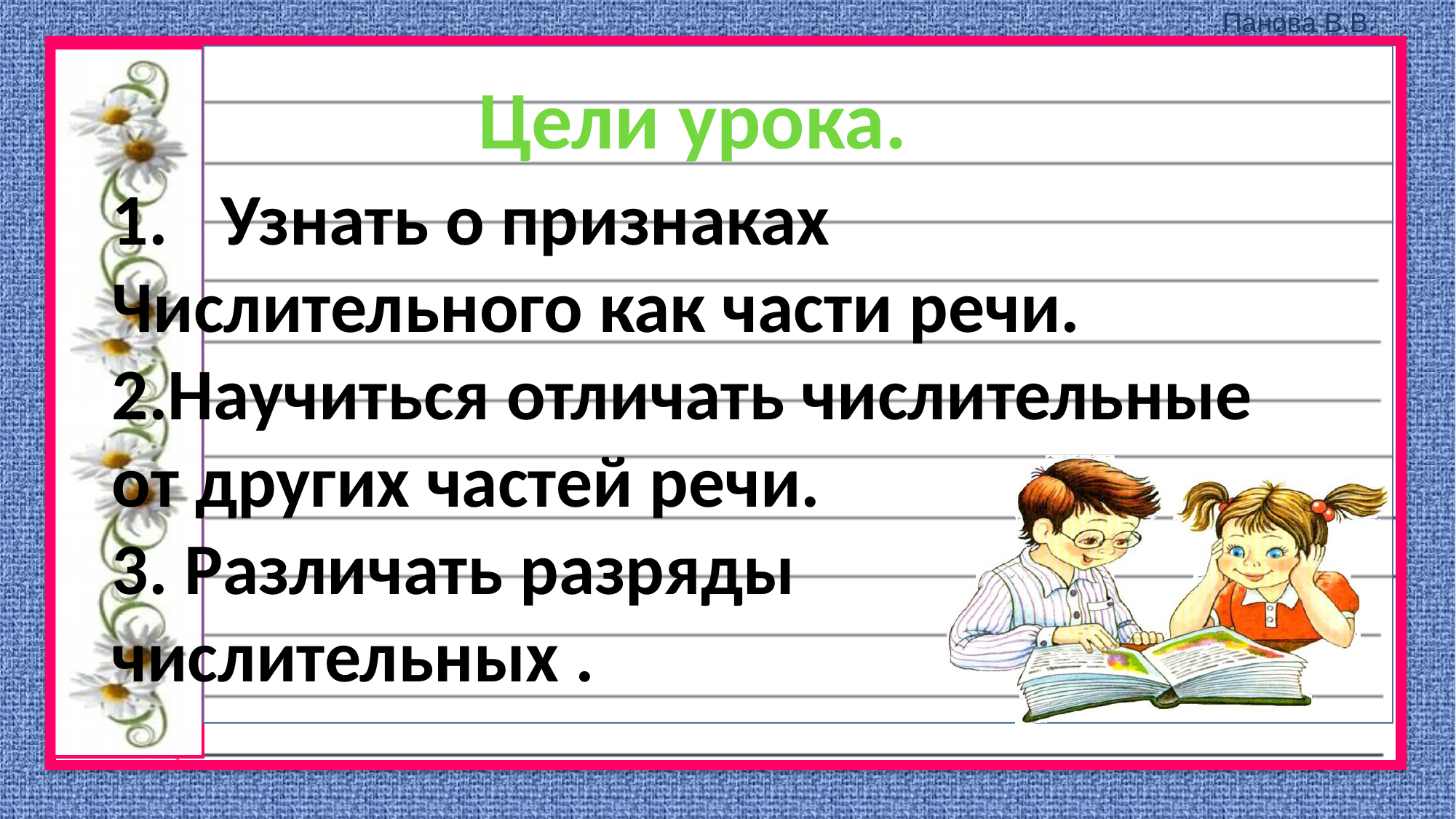

Цели урока.
Узнать о признаках
Числительного как части речи.
2.Научиться отличать числительные
от других частей речи.
3. Различать разряды
числительных .